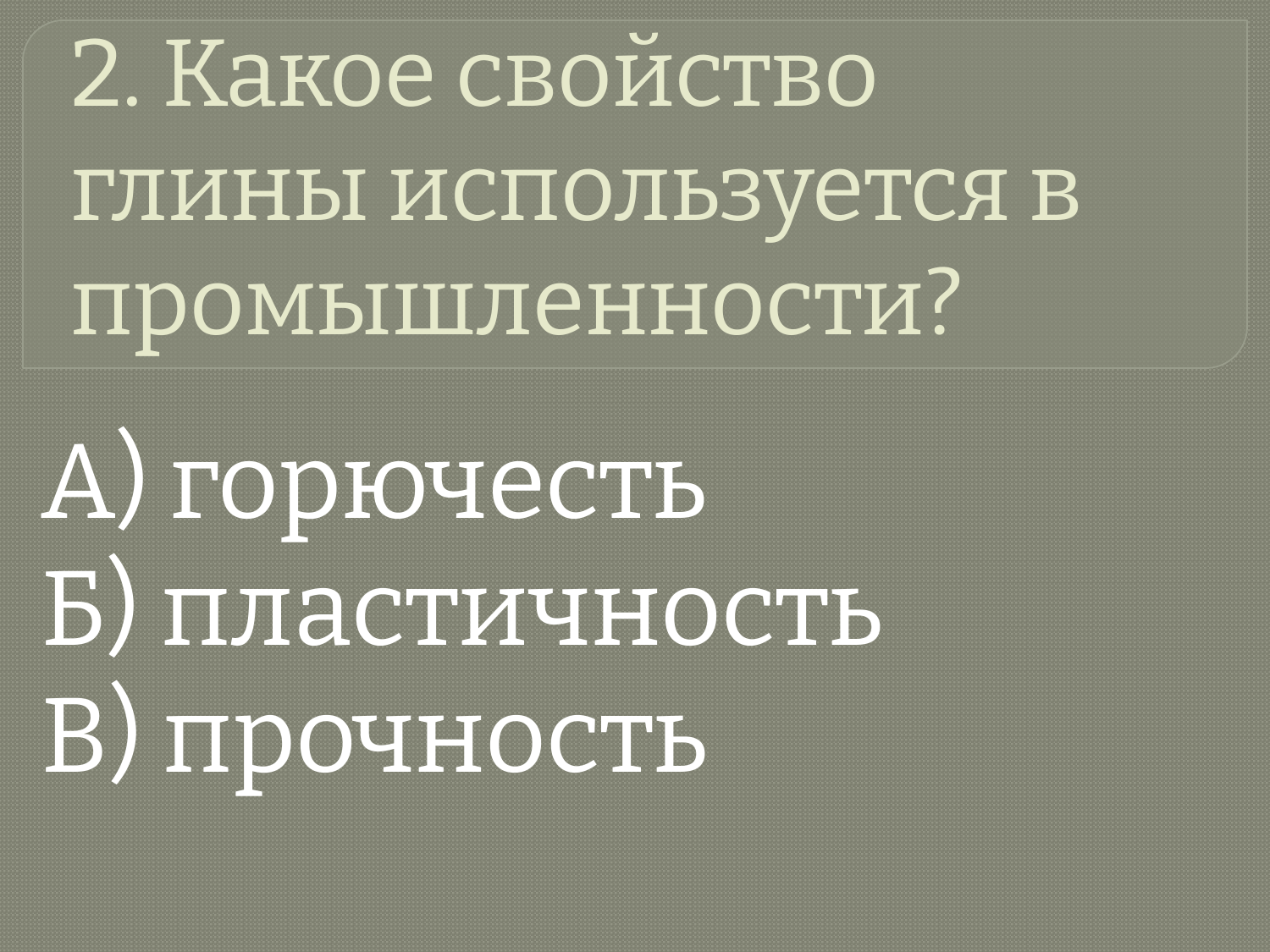

# 2. Какое свойство глины используется в промышленности?
А) горючесть
Б) пластичность
В) прочность